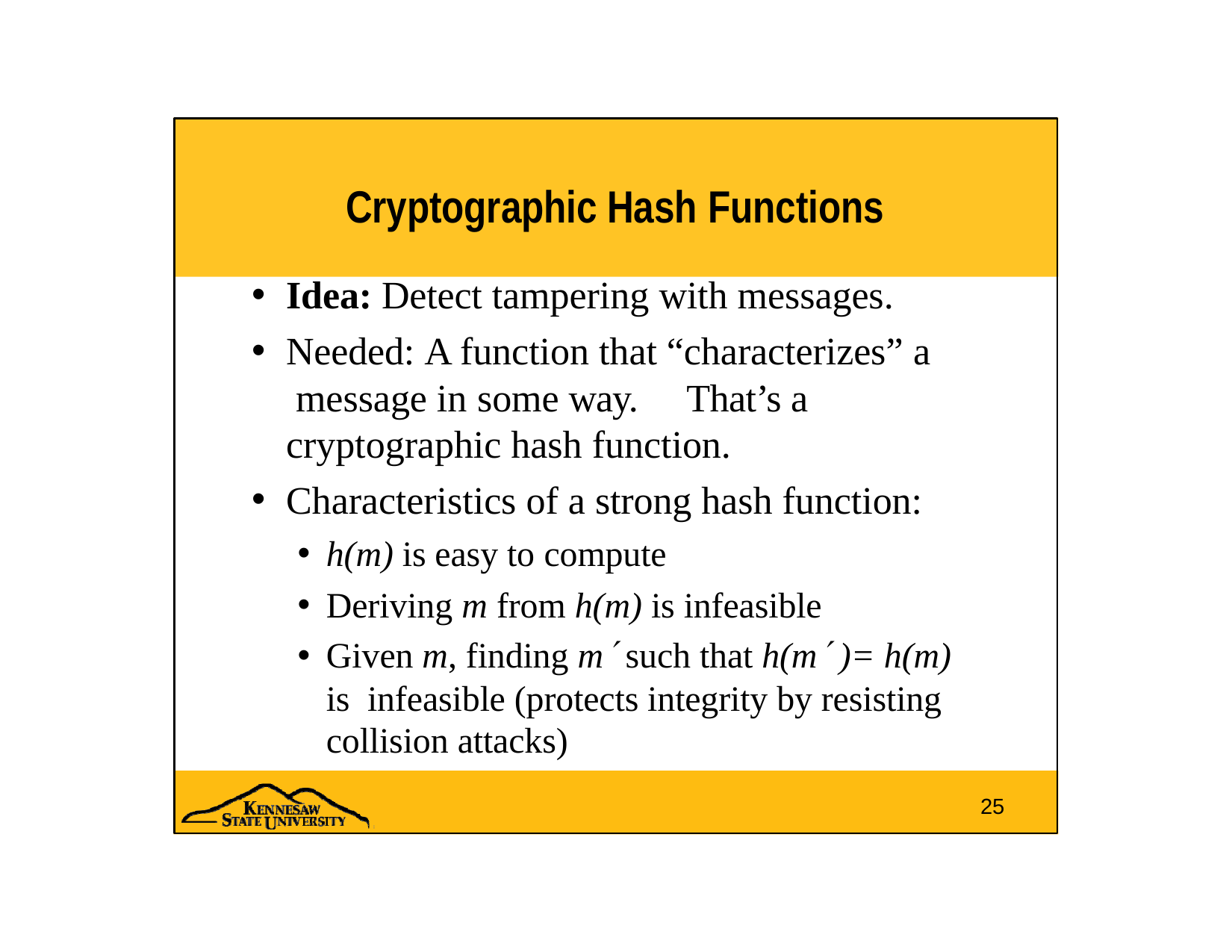

# Cryptographic Hash Functions
Idea: Detect tampering with messages.
Needed: A function that “characterizes” a  message in some way.	That’s a  cryptographic hash function.
Characteristics of a strong hash function:
h(m) is easy to compute
Deriving m from h(m) is infeasible
Given m, finding m′ such that h(m′ )= h(m) is  infeasible (protects integrity by resisting  collision attacks)

25